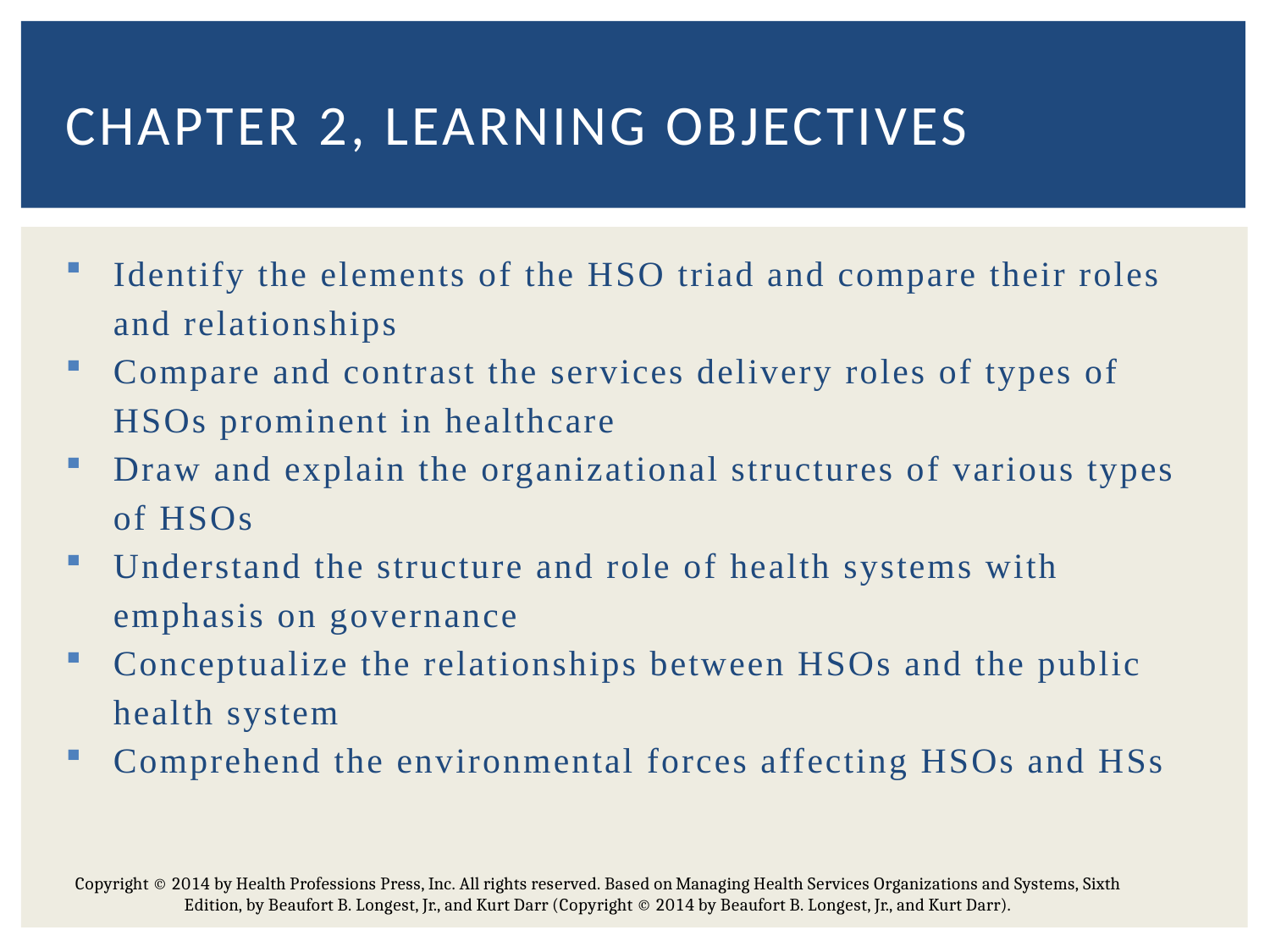

# Chapter 2, Learning objectives
Identify the elements of the HSO triad and compare their roles and relationships
Compare and contrast the services delivery roles of types of HSOs prominent in healthcare
Draw and explain the organizational structures of various types of HSOs
Understand the structure and role of health systems with emphasis on governance
Conceptualize the relationships between HSOs and the public health system
Comprehend the environmental forces affecting HSOs and HSs

Copyright © 2014 by Health Professions Press, Inc. All rights reserved. Based on Managing Health Services Organizations and Systems, Sixth Edition, by Beaufort B. Longest, Jr., and Kurt Darr (Copyright © 2014 by Beaufort B. Longest, Jr., and Kurt Darr).